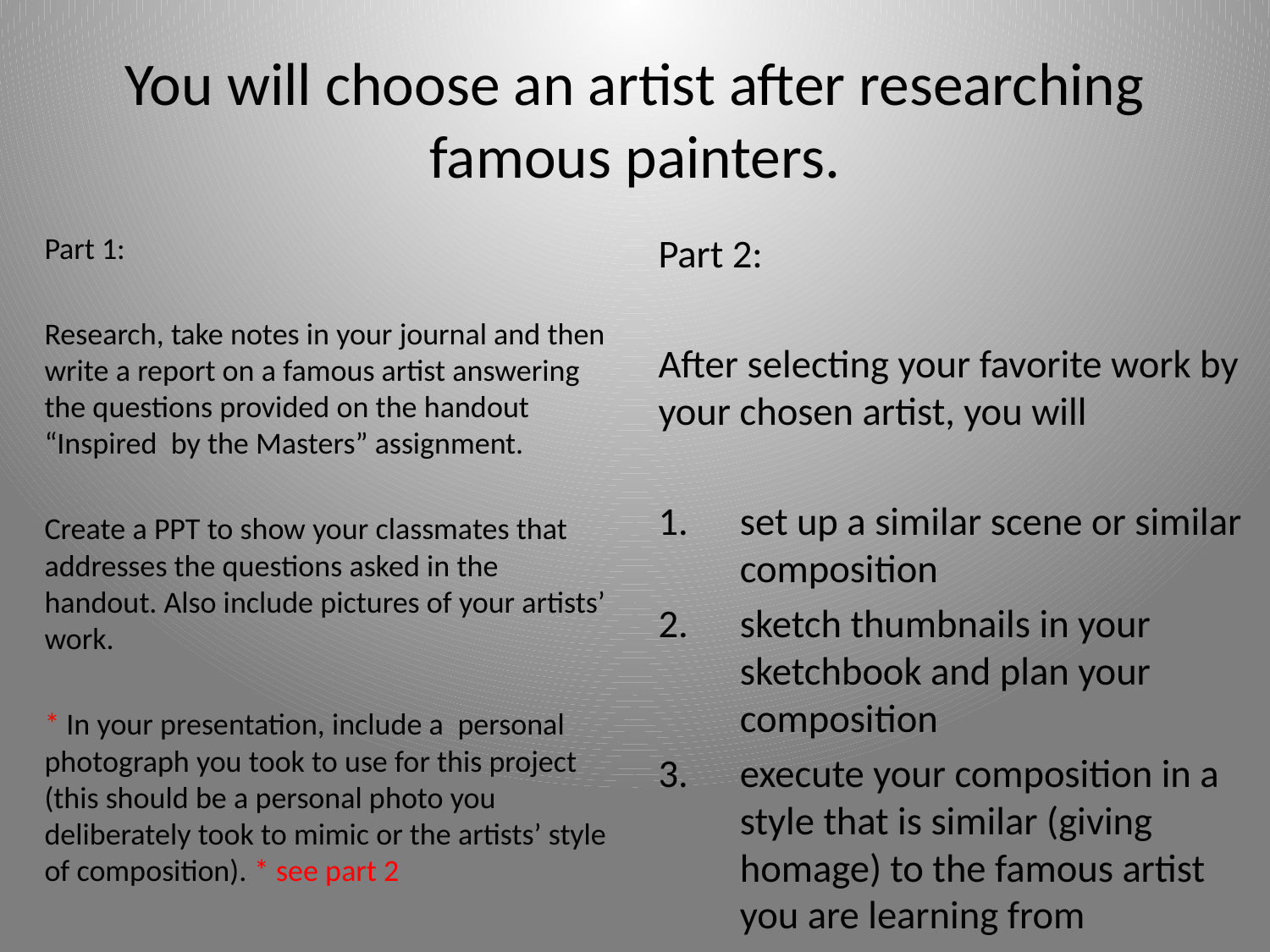

# You will choose an artist after researching famous painters.
Part 1:

Research, take notes in your journal and then write a report on a famous artist answering the questions provided on the handout “Inspired  by the Masters” assignment.

Create a PPT to show your classmates that addresses the questions asked in the handout. Also include pictures of your artists’ work.

* In your presentation, include a  personal photograph you took to use for this project  (this should be a personal photo you deliberately took to mimic or the artists’ style of composition). * see part 2
Part 2:

After selecting your favorite work by your chosen artist, you will

set up a similar scene or similar composition
sketch thumbnails in your sketchbook and plan your composition
execute your composition in a style that is similar (giving homage) to the famous artist you are learning from